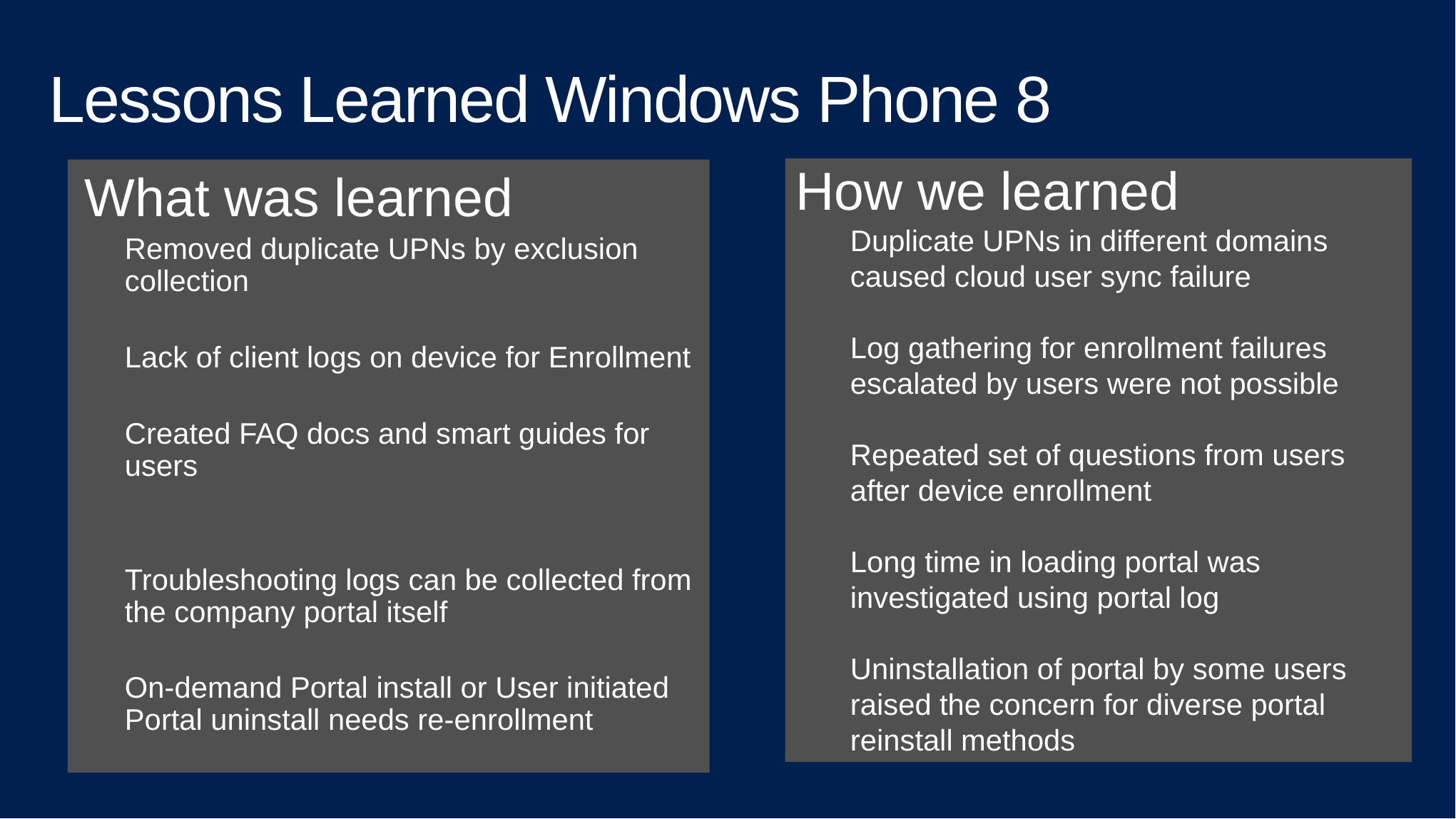

# Lessons Learned Windows Phone 8
How we learned
Duplicate UPNs in different domains caused cloud user sync failure

Log gathering for enrollment failures escalated by users were not possible

Repeated set of questions from users after device enrollment

Long time in loading portal was investigated using portal log

Uninstallation of portal by some users raised the concern for diverse portal reinstall methods
What was learned
Removed duplicate UPNs by exclusion collection

Lack of client logs on device for Enrollment

Created FAQ docs and smart guides for users

Troubleshooting logs can be collected from the company portal itself

On-demand Portal install or User initiated Portal uninstall needs re-enrollment